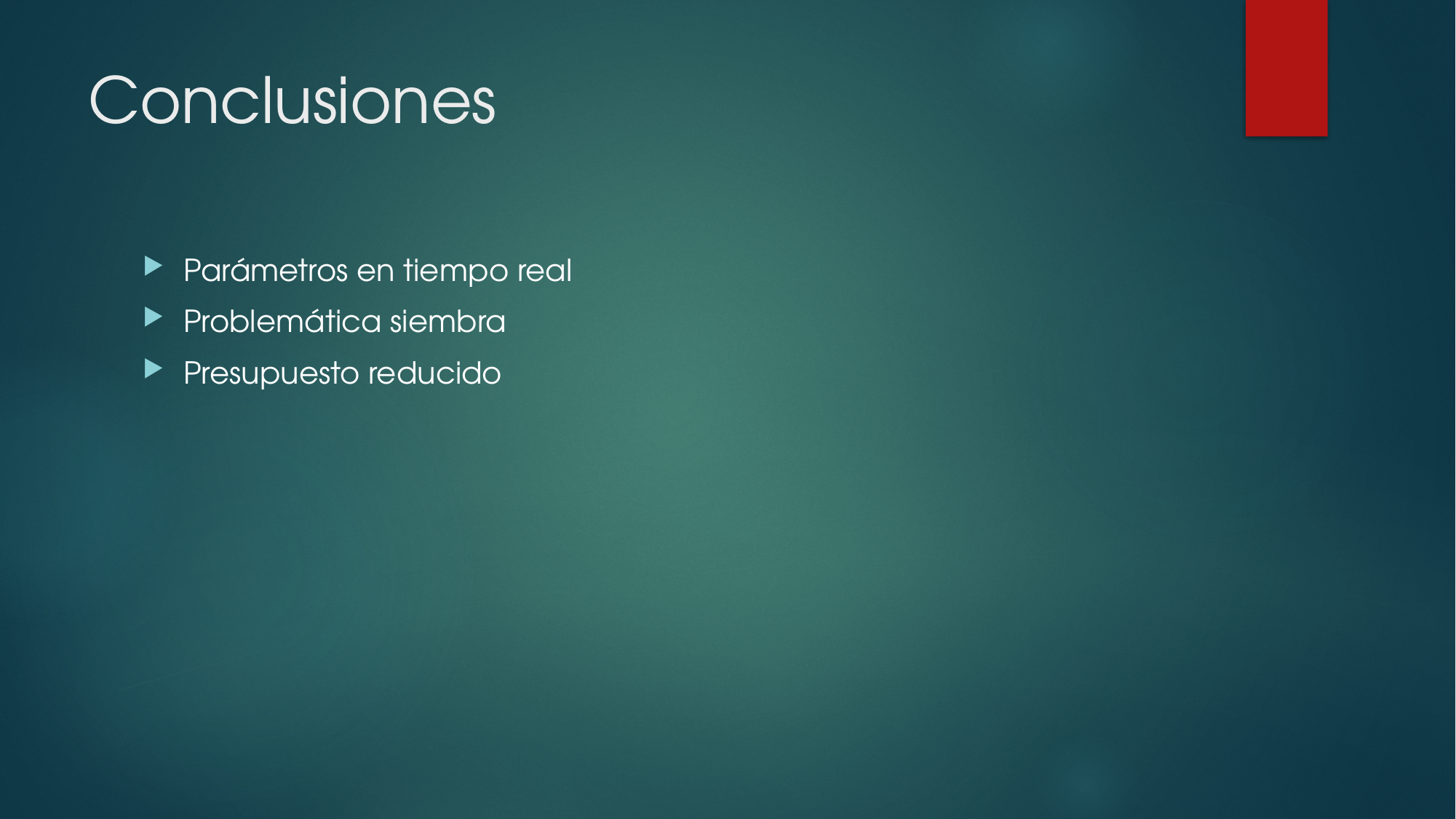

# Conclusiones
Parámetros en tiempo real
Problemática siembra
Presupuesto reducido